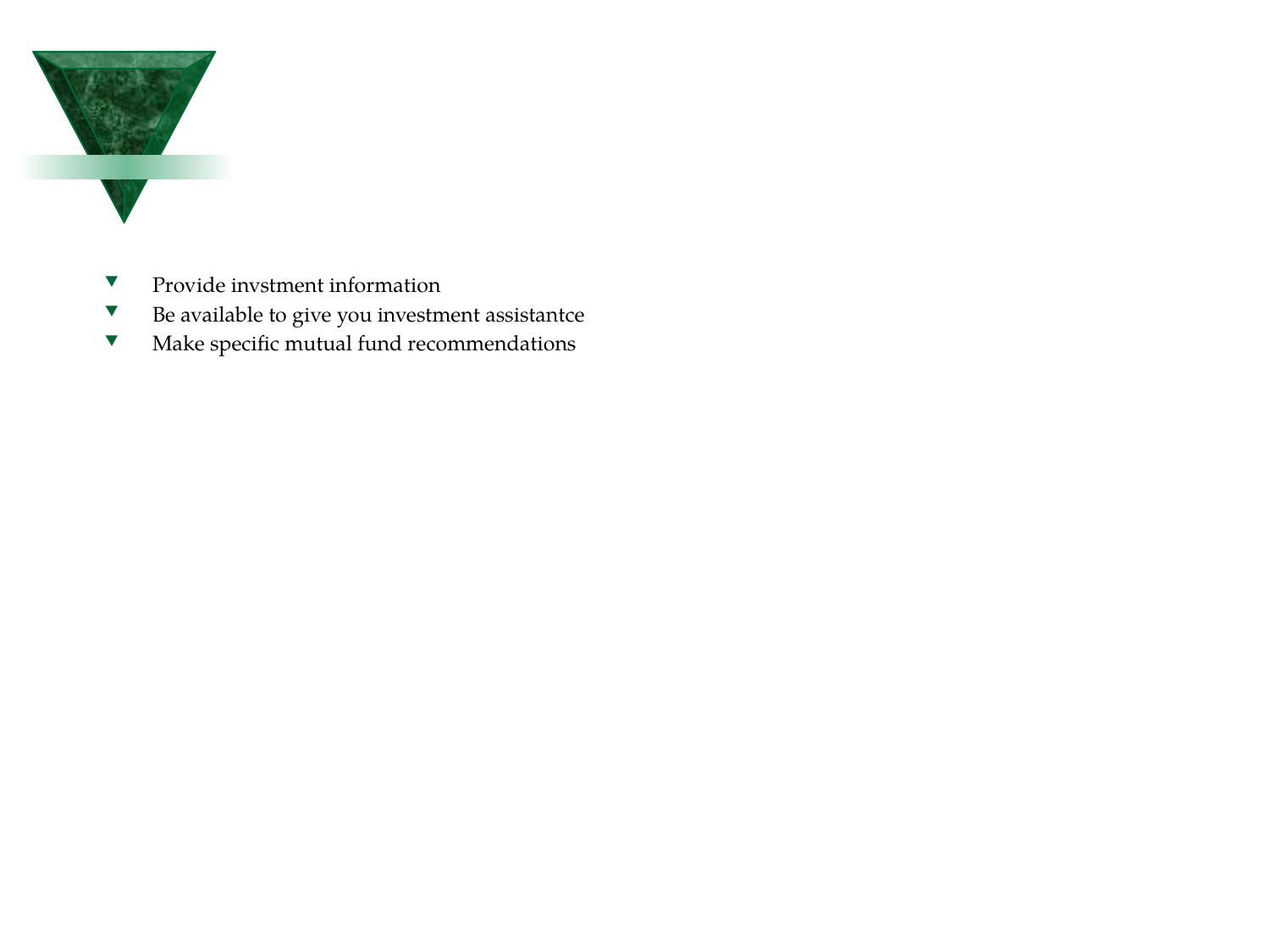

#
Provide invstment information
Be available to give you investment assistantce
Make specific mutual fund recommendations